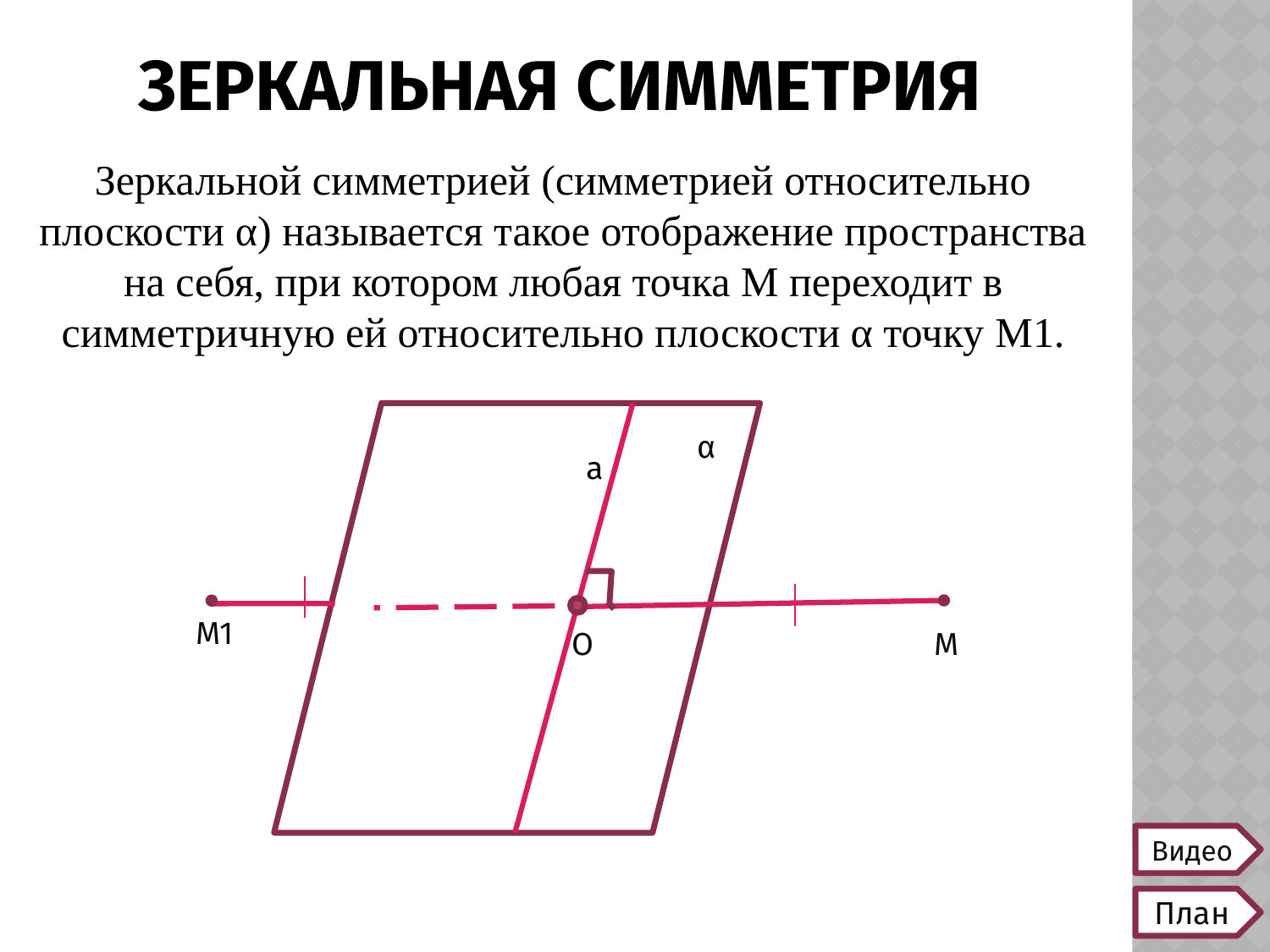

# Зеркальная симметрия
Зеркальной симметрией (симметрией относительно плоскости α) называется такое отображение пространства на себя, при котором любая точка М переходит в симметричную ей относительно плоскости α точку M1.

α
а

М1
О
M
Видео
План